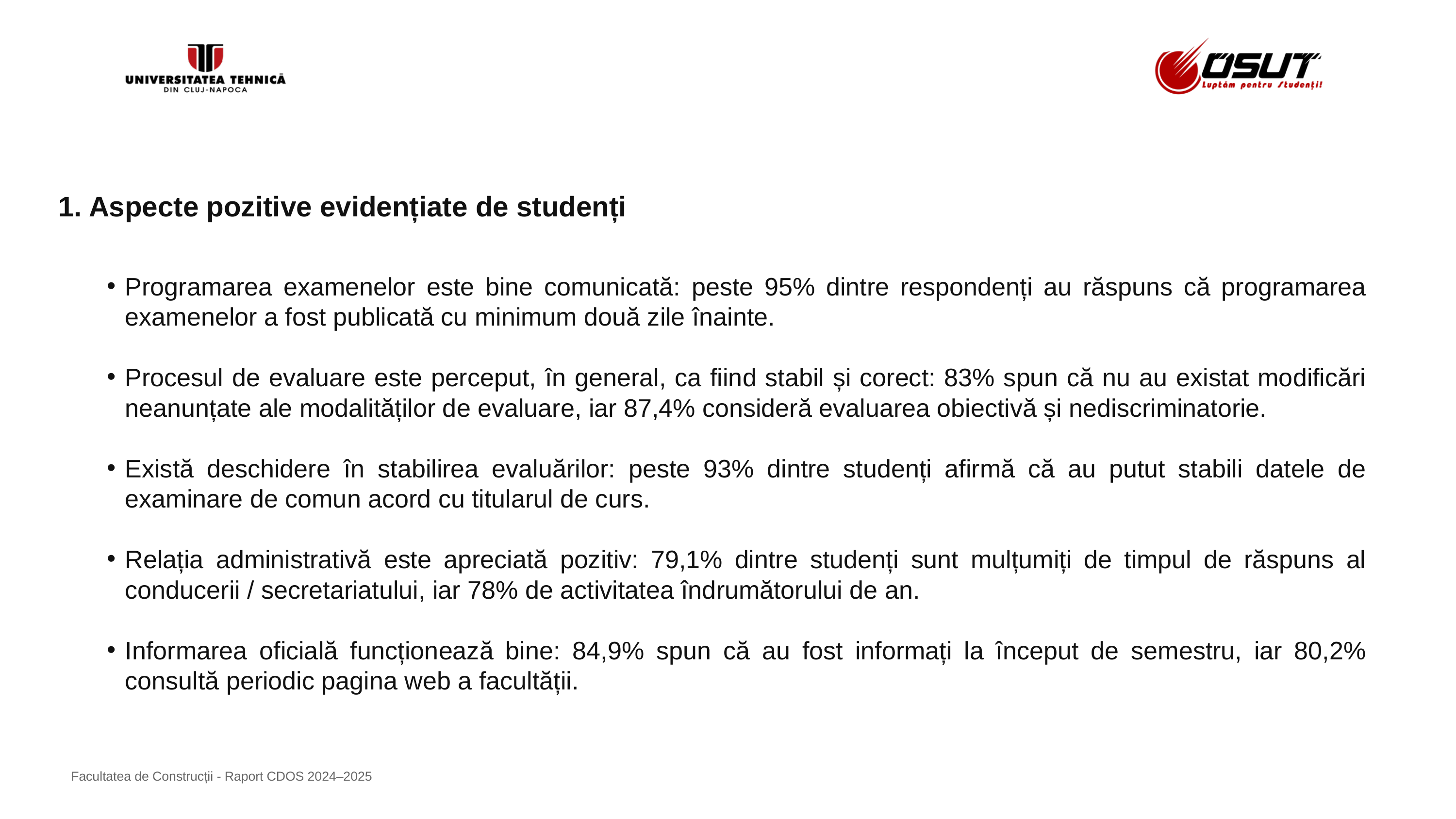

1. Aspecte pozitive evidențiate de studenți
Programarea examenelor este bine comunicată: peste 95% dintre respondenți au răspuns că programarea examenelor a fost publicată cu minimum două zile înainte.

Procesul de evaluare este perceput, în general, ca fiind stabil și corect: 83% spun că nu au existat modificări neanunțate ale modalităților de evaluare, iar 87,4% consideră evaluarea obiectivă și nediscriminatorie.

Există deschidere în stabilirea evaluărilor: peste 93% dintre studenți afirmă că au putut stabili datele de examinare de comun acord cu titularul de curs.

Relația administrativă este apreciată pozitiv: 79,1% dintre studenți sunt mulțumiți de timpul de răspuns al conducerii / secretariatului, iar 78% de activitatea îndrumătorului de an.

Informarea oficială funcționează bine: 84,9% spun că au fost informați la început de semestru, iar 80,2% consultă periodic pagina web a facultății.

Facultatea de Construcții - Raport CDOS 2024–2025